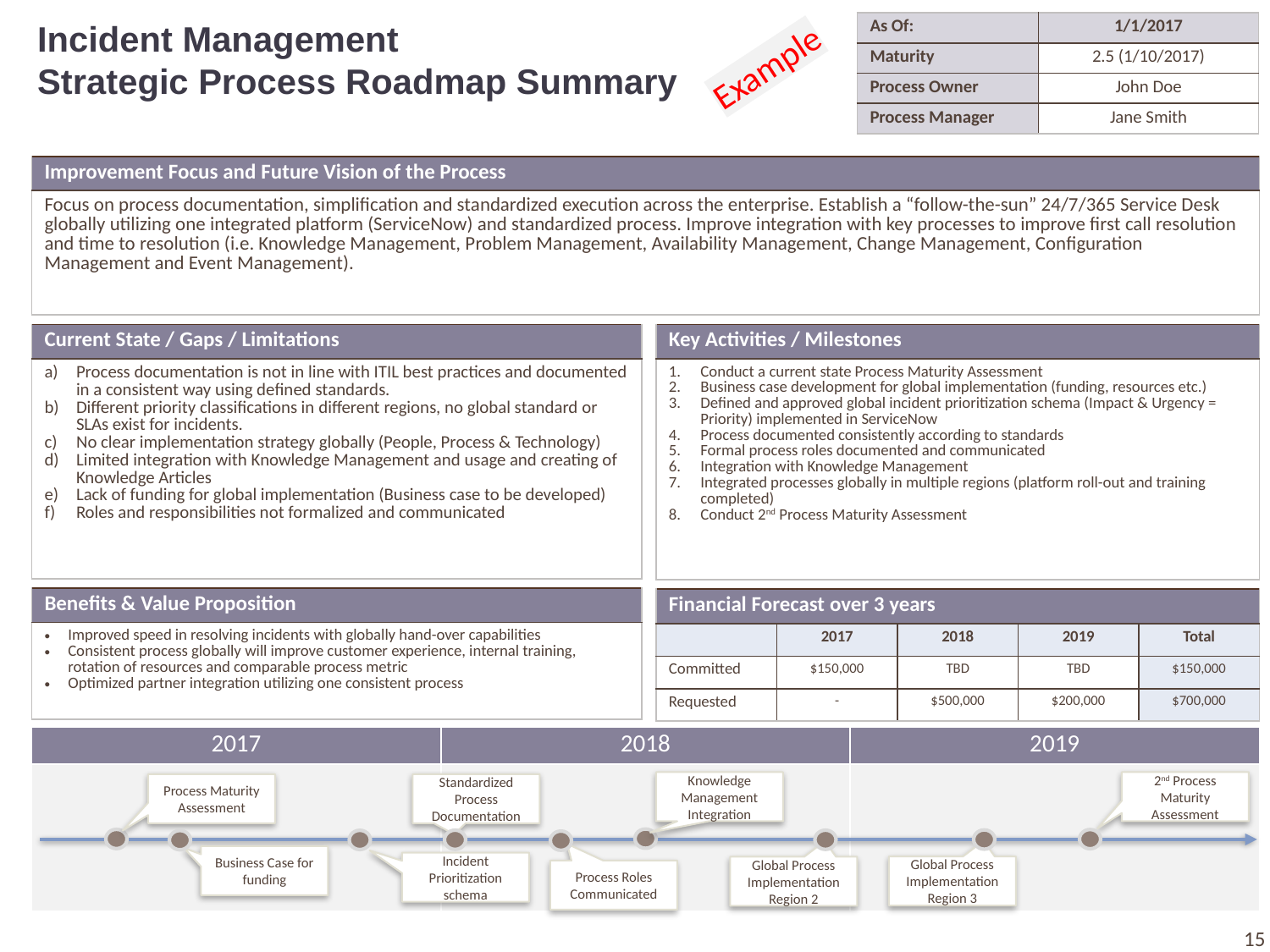

Incident Management
Strategic Process Roadmap Summary
| As Of: | 1/1/2017 |
| --- | --- |
| Maturity | 2.5 (1/10/2017) |
| Process Owner | John Doe |
| Process Manager | Jane Smith |
Example
| Improvement Focus and Future Vision of the Process |
| --- |
| Focus on process documentation, simplification and standardized execution across the enterprise. Establish a “follow-the-sun” 24/7/365 Service Desk globally utilizing one integrated platform (ServiceNow) and standardized process. Improve integration with key processes to improve first call resolution and time to resolution (i.e. Knowledge Management, Problem Management, Availability Management, Change Management, Configuration Management and Event Management). |
| Key Activities / Milestones |
| --- |
| Conduct a current state Process Maturity Assessment Business case development for global implementation (funding, resources etc.) Defined and approved global incident prioritization schema (Impact & Urgency = Priority) implemented in ServiceNow Process documented consistently according to standards Formal process roles documented and communicated Integration with Knowledge Management Integrated processes globally in multiple regions (platform roll-out and training completed) Conduct 2nd Process Maturity Assessment |
| Current State / Gaps / Limitations |
| --- |
| Process documentation is not in line with ITIL best practices and documented in a consistent way using defined standards. Different priority classifications in different regions, no global standard or SLAs exist for incidents. No clear implementation strategy globally (People, Process & Technology) Limited integration with Knowledge Management and usage and creating of Knowledge Articles Lack of funding for global implementation (Business case to be developed) Roles and responsibilities not formalized and communicated |
| Benefits & Value Proposition |
| --- |
| Improved speed in resolving incidents with globally hand-over capabilities Consistent process globally will improve customer experience, internal training, rotation of resources and comparable process metric Optimized partner integration utilizing one consistent process |
| Financial Forecast over 3 years |  |  |  |  |
| --- | --- | --- | --- | --- |
|  | 2017 | 2018 | 2019 | Total |
| Committed | $150,000 | TBD | TBD | $150,000 |
| Requested | - | $500,000 | $200,000 | $700,000 |
| 2017 | 2018 | 2019 |
| --- | --- | --- |
|  |  |  |
Knowledge Management Integration
2nd Process Maturity Assessment
Process Maturity Assessment
Standardized Process Documentation

Business Case for funding
Incident Prioritization schema
Global Process Implementation Region 3
Global Process Implementation Region 2
Process Roles Communicated
15